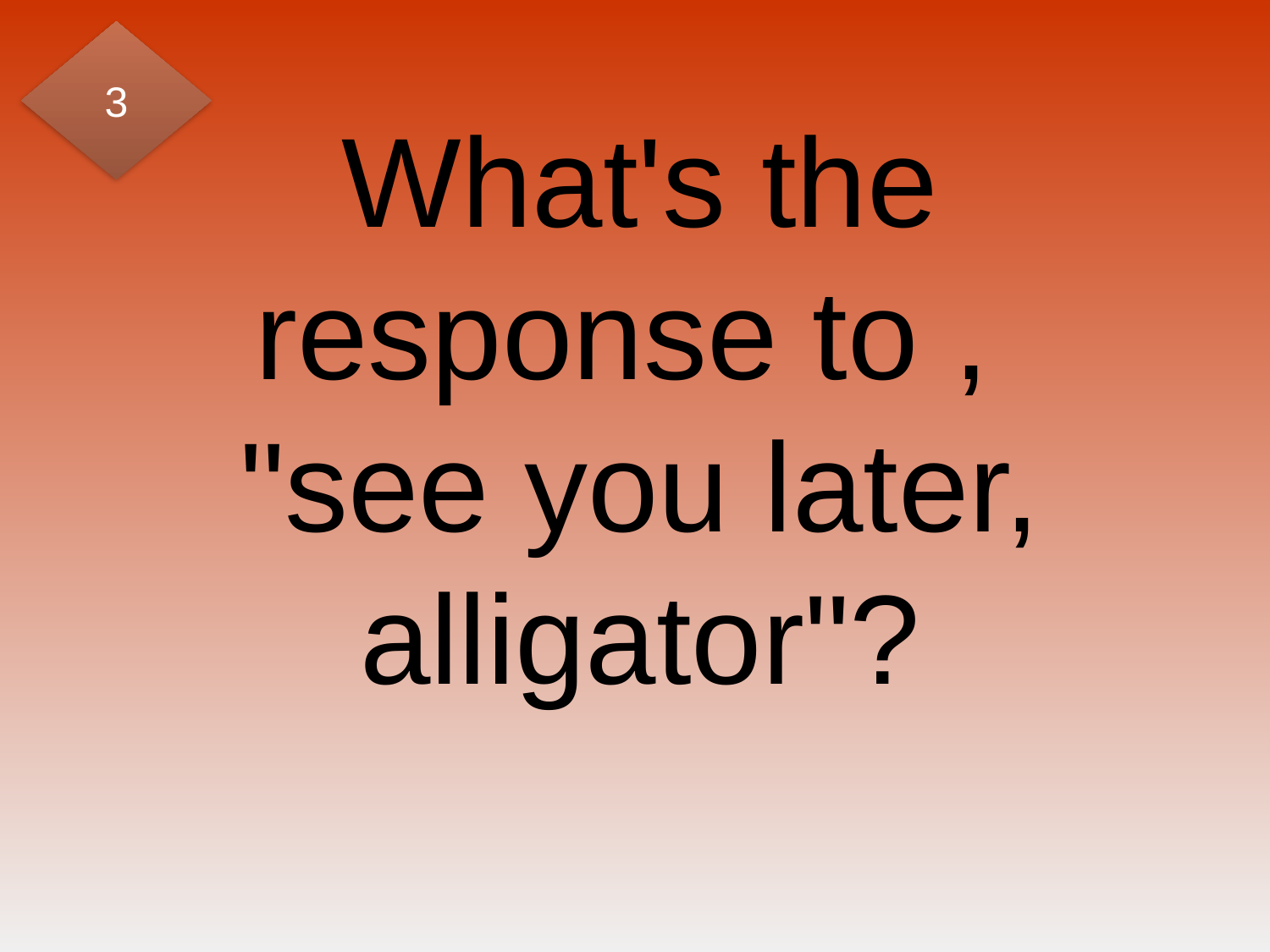

3
# What's the response to , "see you later, alligator"?